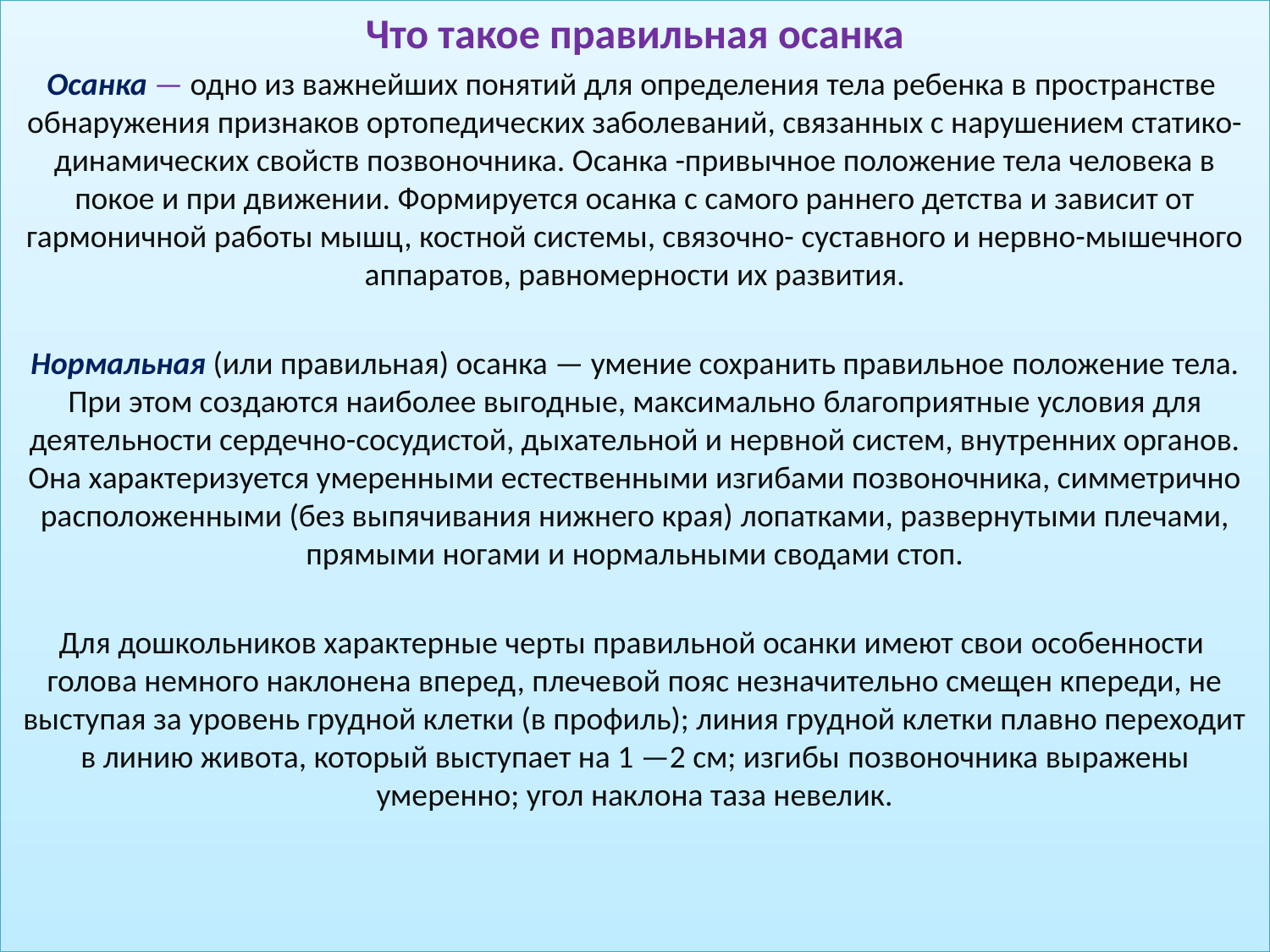

Что такое правильная осанка
Осанка — одно из важнейших понятий для определения тела ребенка в пространстве  обнаружения признаков ортопедических заболеваний, связанных с нарушением статико-динамических свойств позвоночника. Осанка -привычное положение тела человека в покое и при движении. Формируется осанка с самого раннего детства и зависит от гармоничной работы мышц, костной системы, связочно- суставного и нервно-мышечного аппаратов, равномерности их развития.

Нормальная (или правильная) осанка — умение сохранить правильное положение тела. При этом создаются наиболее выгодные, максимально благоприятные условия для деятельности сердечно-сосудистой, дыхательной и нервной систем, внутренних органов. Она характеризуется умеренными естественными изгибами позвоночника, симметрично расположенными (без выпячивания нижнего края) лопатками, развернутыми плечами, прямыми ногами и нормальными сводами стоп.

Для дошкольников характерные черты правильной осанки имеют свои особенности  голова немного наклонена вперед, плечевой пояс незначительно смещен кпереди, не выступая за уровень грудной клетки (в профиль); линия грудной клетки плавно переходит в линию живота, который выступает на 1 —2 см; изгибы позвоночника выражены умеренно; угол наклона таза невелик.

#